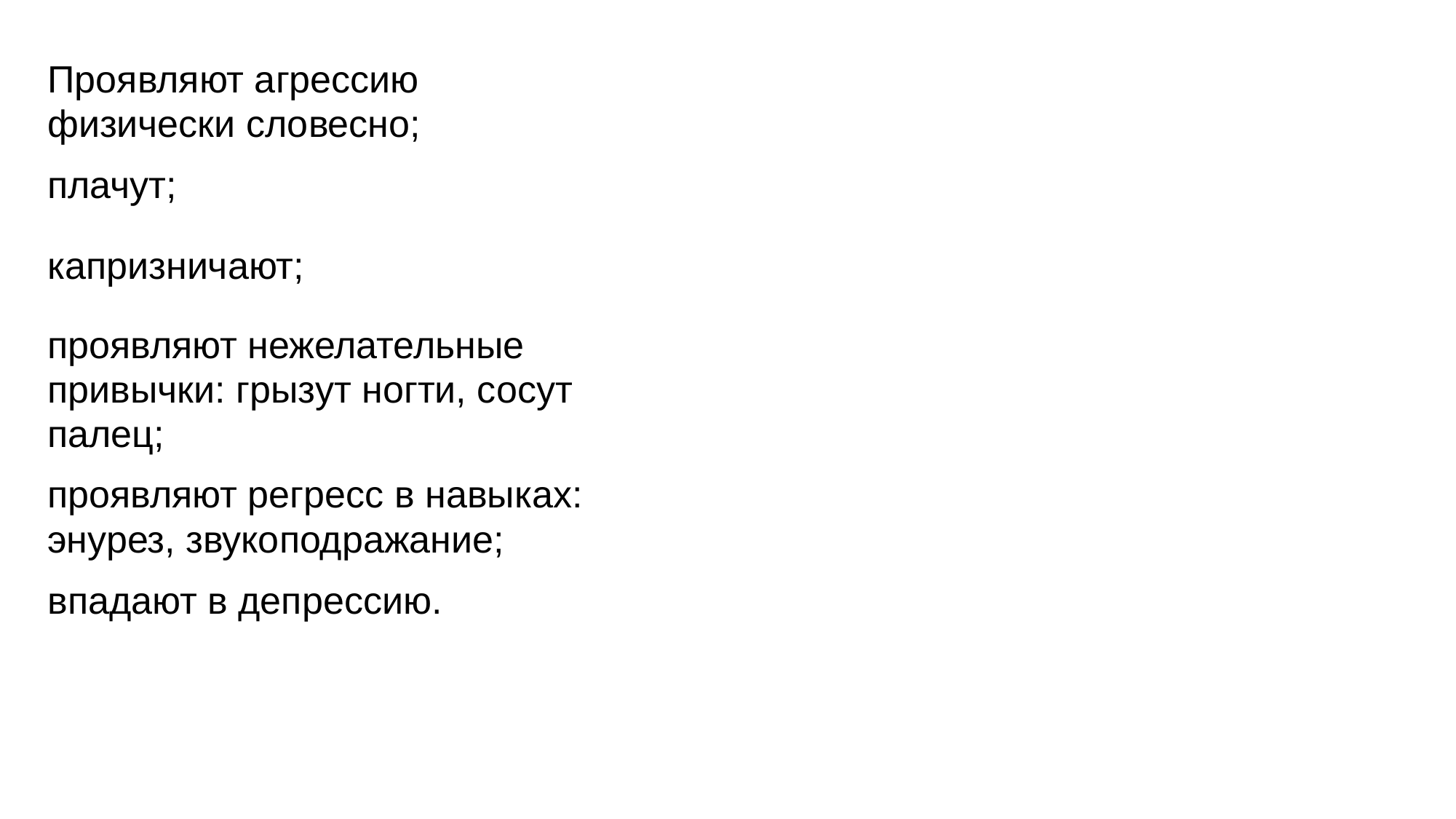

Проявляют агрессию физически словесно;
плачут;
капризничают;
проявляют нежелательные привычки: грызут ногти, сосут палец;
проявляют регресс в навыках: энурез, звукоподражание;
впадают в депрессию.